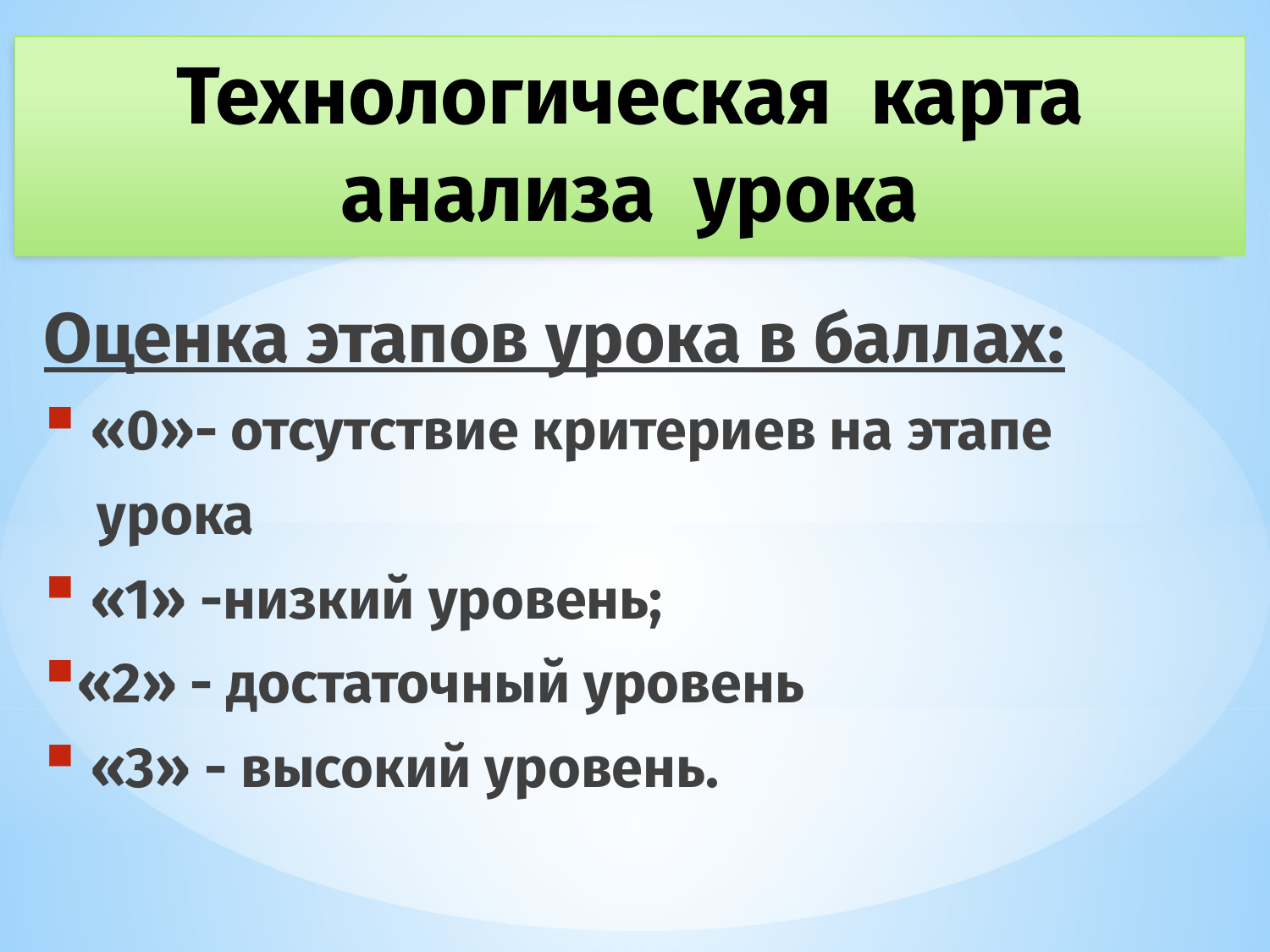

# Технологическая  карта анализа  урока
Оценка этапов урока в баллах:
 «0»- отсутствие критериев на этапе
    урока
 «1» -низкий уровень;
«2» - достаточный уровень
 «3» - высокий уровень.